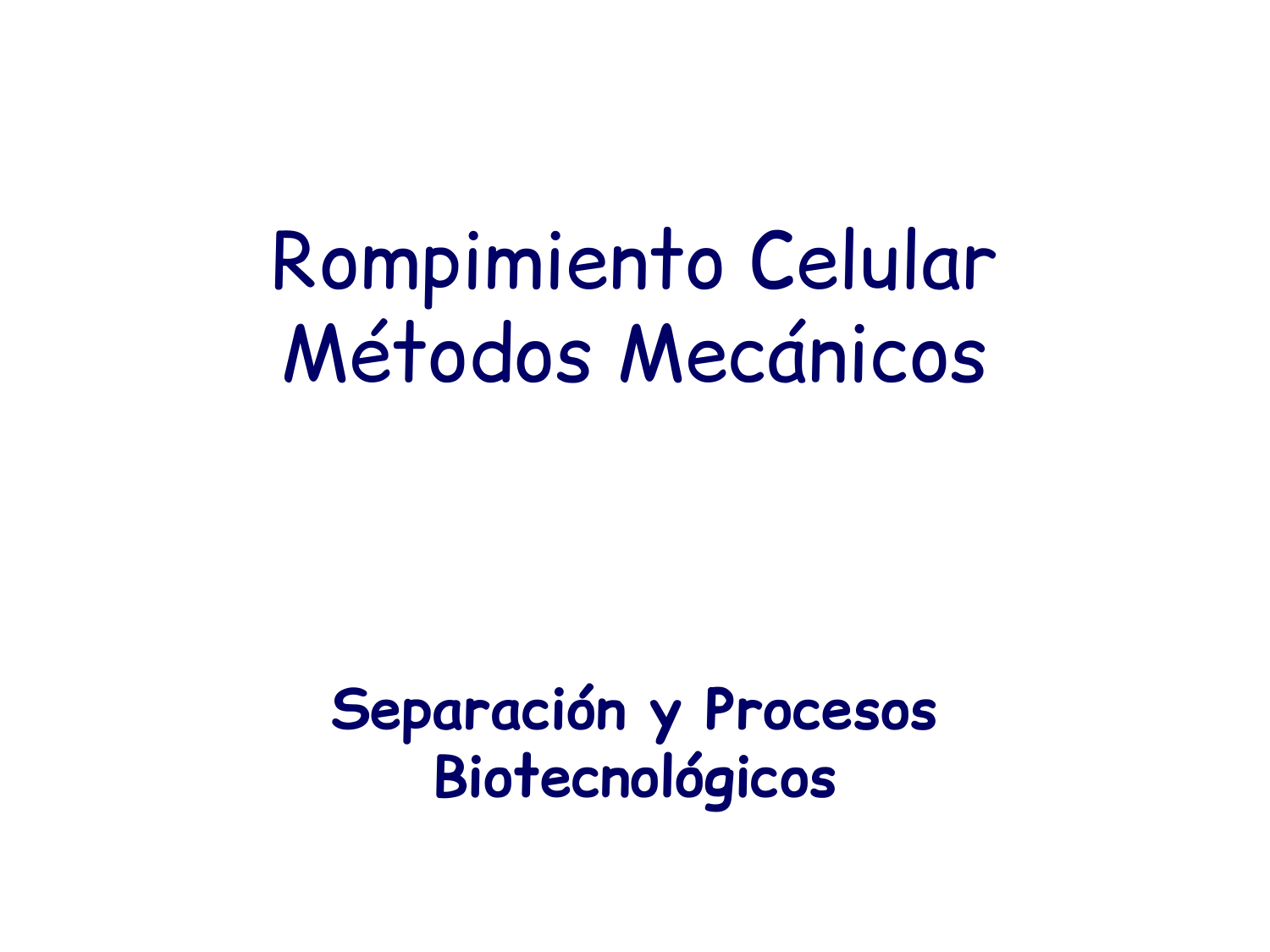

# Rompimiento Celular Métodos Mecánicos
Separación y Procesos Biotecnológicos